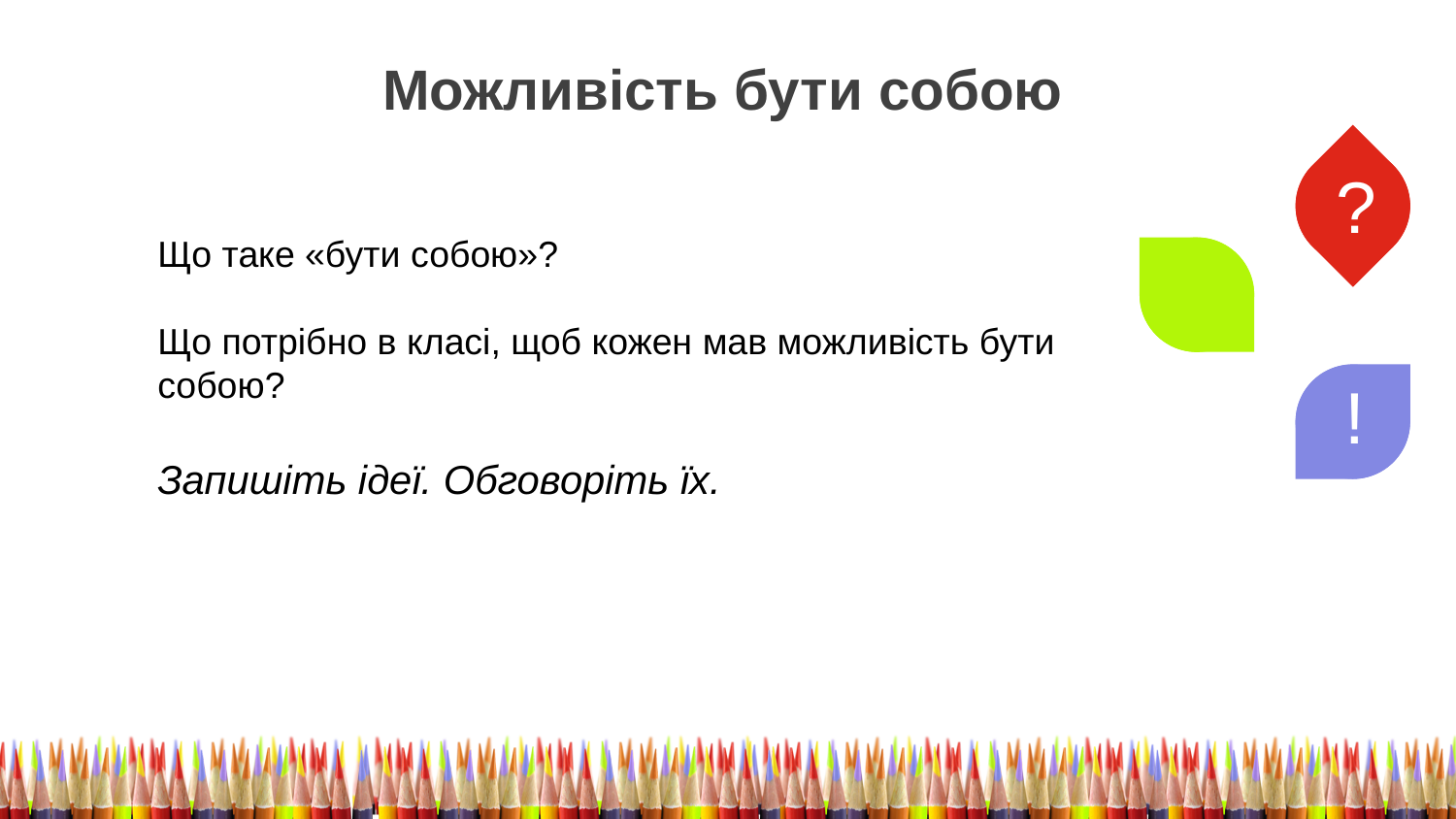

Можливість бути собою

?

Що таке «бути собою»?

Що потрібно в класі, щоб кожен мав можливість бути собою?

Запишіть ідеї. Обговоріть їх.

!